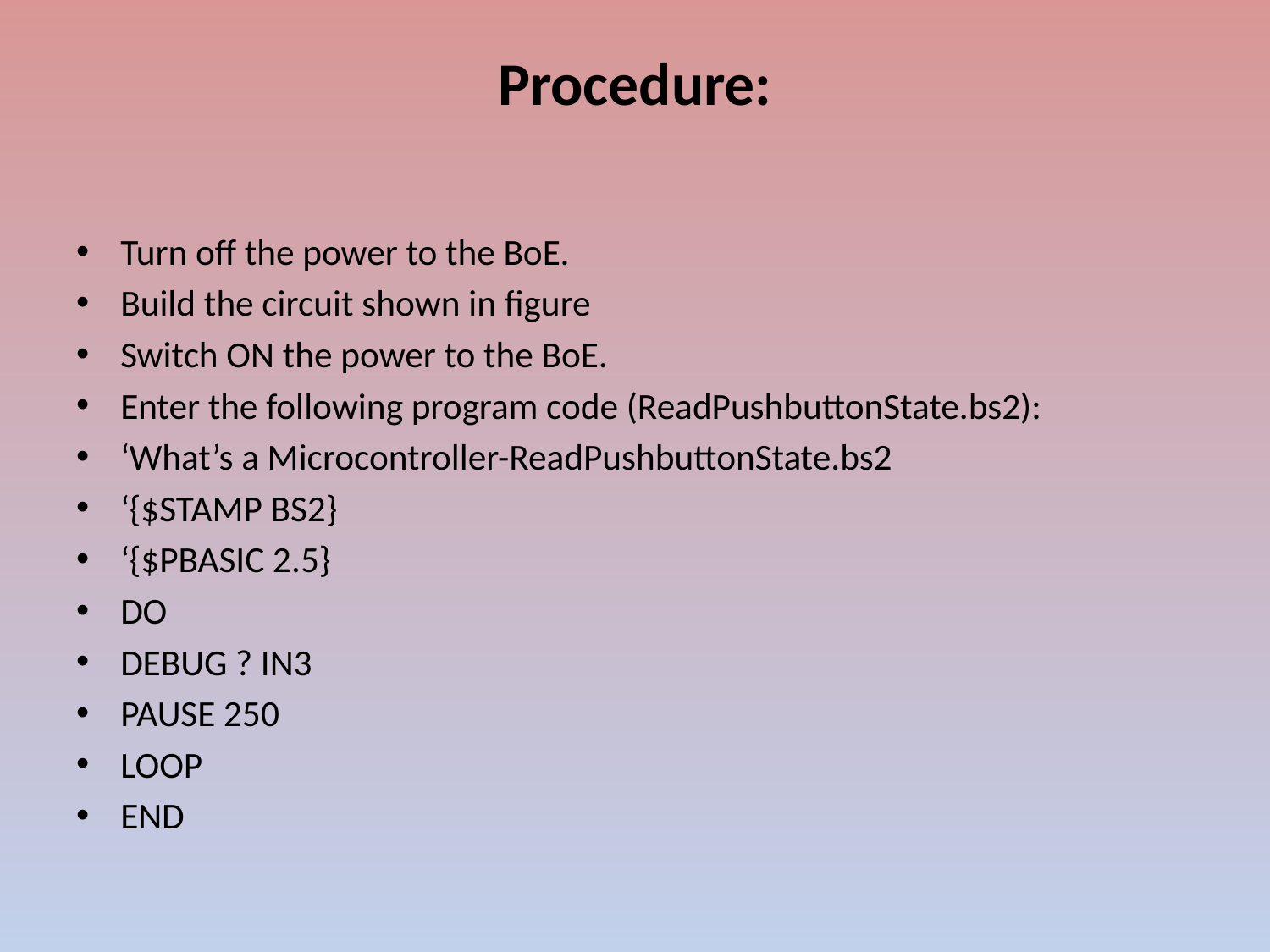

# Procedure:
Turn off the power to the BoE.
Build the circuit shown in figure
Switch ON the power to the BoE.
Enter the following program code (ReadPushbuttonState.bs2):
‘What’s a Microcontroller-ReadPushbuttonState.bs2
‘{$STAMP BS2}
‘{$PBASIC 2.5}
DO
DEBUG ? IN3
PAUSE 250
LOOP
END